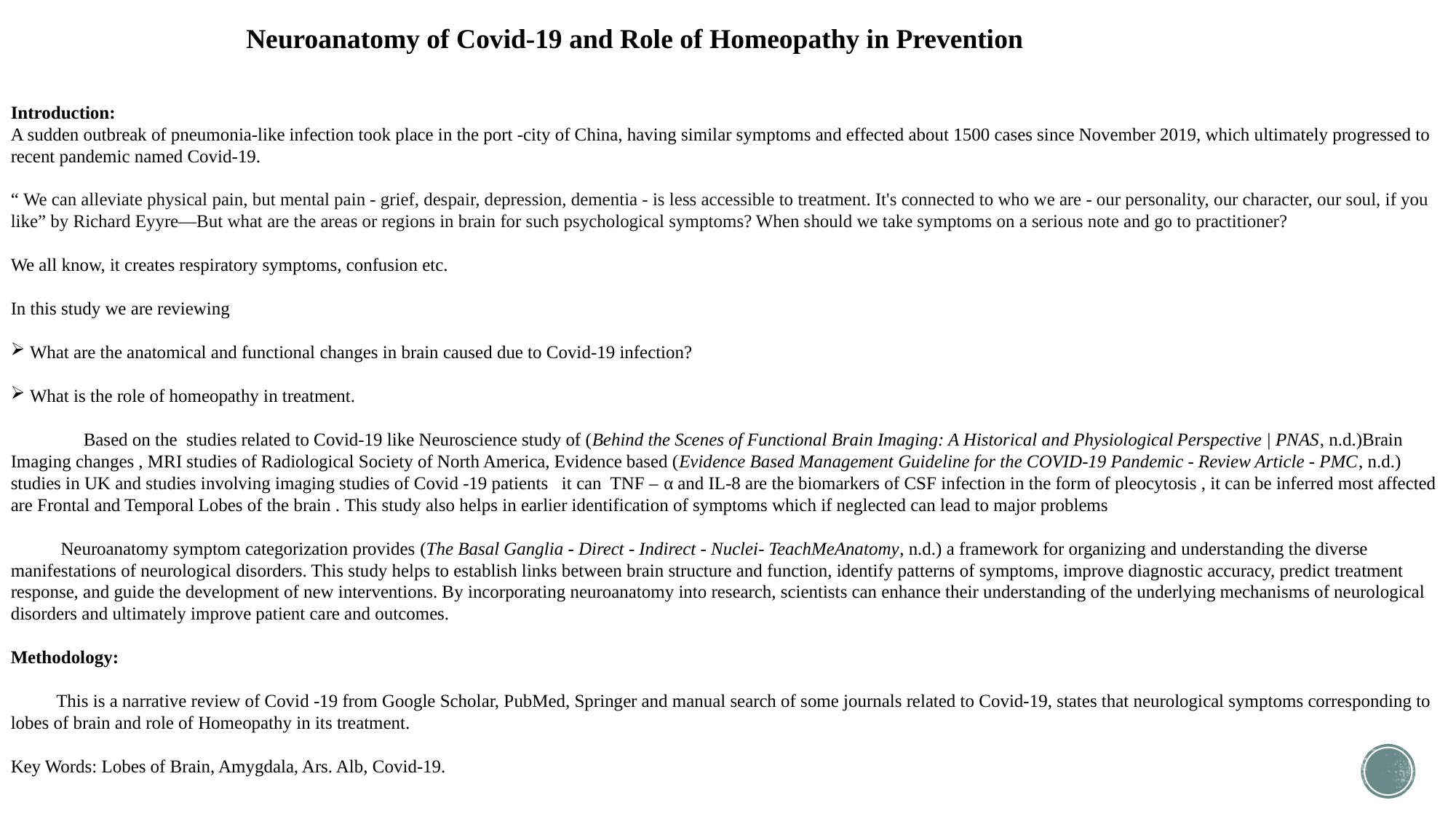

Neuroanatomy of Covid-19 and Role of Homeopathy in Prevention

Introduction:
A sudden outbreak of pneumonia-like infection took place in the port -city of China, having similar symptoms and effected about 1500 cases since November 2019, which ultimately progressed to recent pandemic named Covid-19.

“ We can alleviate physical pain, but mental pain - grief, despair, depression, dementia - is less accessible to treatment. It's connected to who we are - our personality, our character, our soul, if you like” by Richard Eyyre—But what are the areas or regions in brain for such psychological symptoms? When should we take symptoms on a serious note and go to practitioner?

We all know, it creates respiratory symptoms, confusion etc.

In this study we are reviewing

What are the anatomical and functional changes in brain caused due to Covid-19 infection?

What is the role of homeopathy in treatment.

                Based on the  studies related to Covid-19 like Neuroscience study of (Behind the Scenes of Functional Brain Imaging: A Historical and Physiological Perspective | PNAS, n.d.)Brain Imaging changes , MRI studies of Radiological Society of North America, Evidence based (Evidence Based Management Guideline for the COVID-19 Pandemic - Review Article - PMC, n.d.) studies in UK and studies involving imaging studies of Covid -19 patients   it can  TNF – α and IL-8 are the biomarkers of CSF infection in the form of pleocytosis , it can be inferred most affected are Frontal and Temporal Lobes of the brain . This study also helps in earlier identification of symptoms which if neglected can lead to major problems

           Neuroanatomy symptom categorization provides (The Basal Ganglia - Direct - Indirect - Nuclei- TeachMeAnatomy, n.d.) a framework for organizing and understanding the diverse manifestations of neurological disorders. This study helps to establish links between brain structure and function, identify patterns of symptoms, improve diagnostic accuracy, predict treatment response, and guide the development of new interventions. By incorporating neuroanatomy into research, scientists can enhance their understanding of the underlying mechanisms of neurological disorders and ultimately improve patient care and outcomes.

Methodology:

          This is a narrative review of Covid -19 from Google Scholar, PubMed, Springer and manual search of some journals related to Covid-19, states that neurological symptoms corresponding to lobes of brain and role of Homeopathy in its treatment.

Key Words: Lobes of Brain, Amygdala, Ars. Alb, Covid-19.